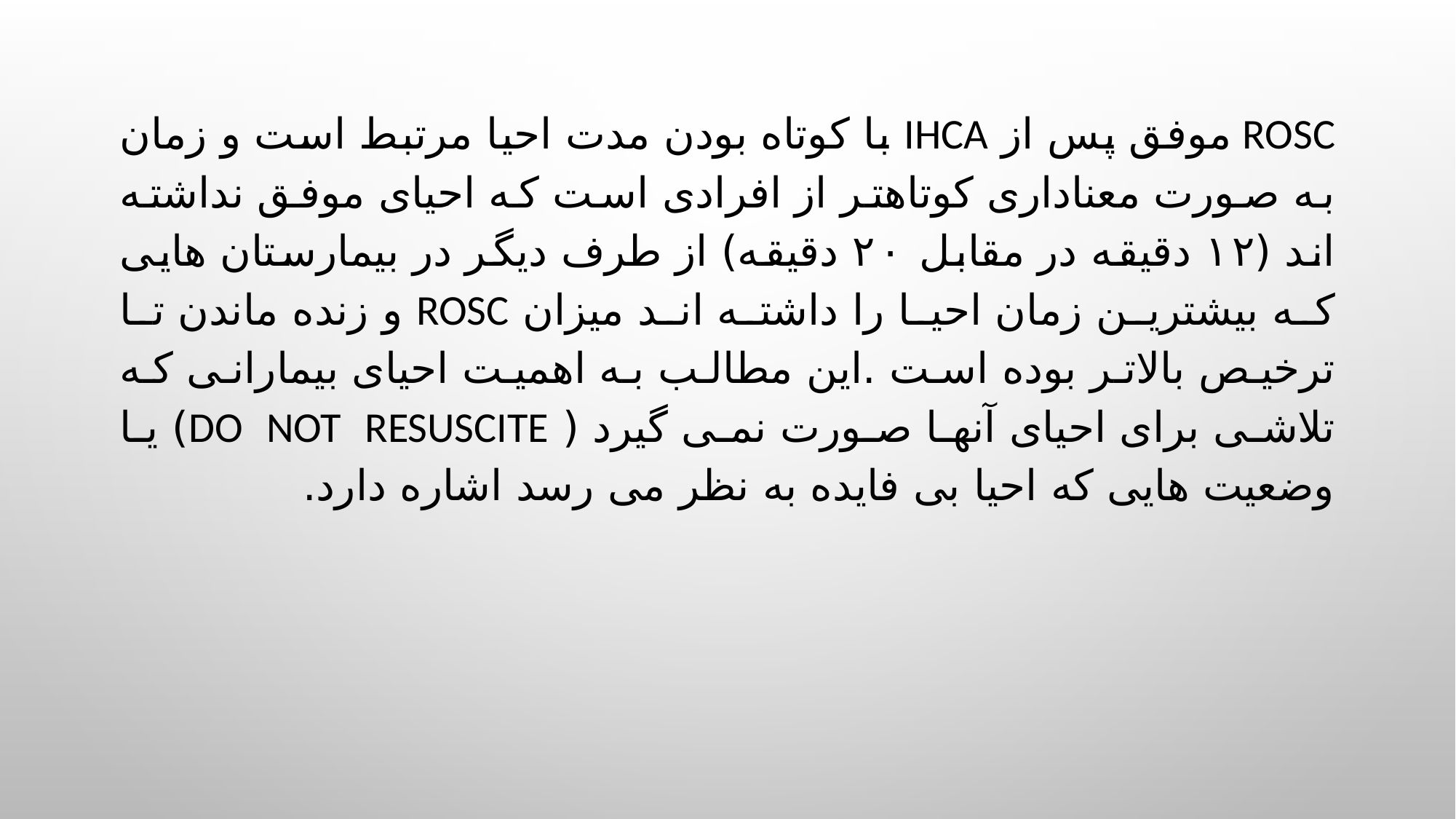

#
ROSC موفق پس از IHCA با کوتاه بودن مدت احیا مرتبط است و زمان به صورت معناداری کوتاهتر از افرادی است که احیای موفق نداشته اند (۱۲ دقیقه در مقابل ۲۰ دقیقه) از طرف دیگر در بیمارستان هایی که بیشترین زمان احیا را داشته اند میزان ROSC و زنده ماندن تا ترخیص بالاتر بوده است .این مطالب به اهمیت احیای بیمارانی که تلاشی برای احیای آنها صورت نمی گیرد ( do not resuscite) یا وضعیت هایی که احیا بی فایده به نظر می رسد اشاره دارد.